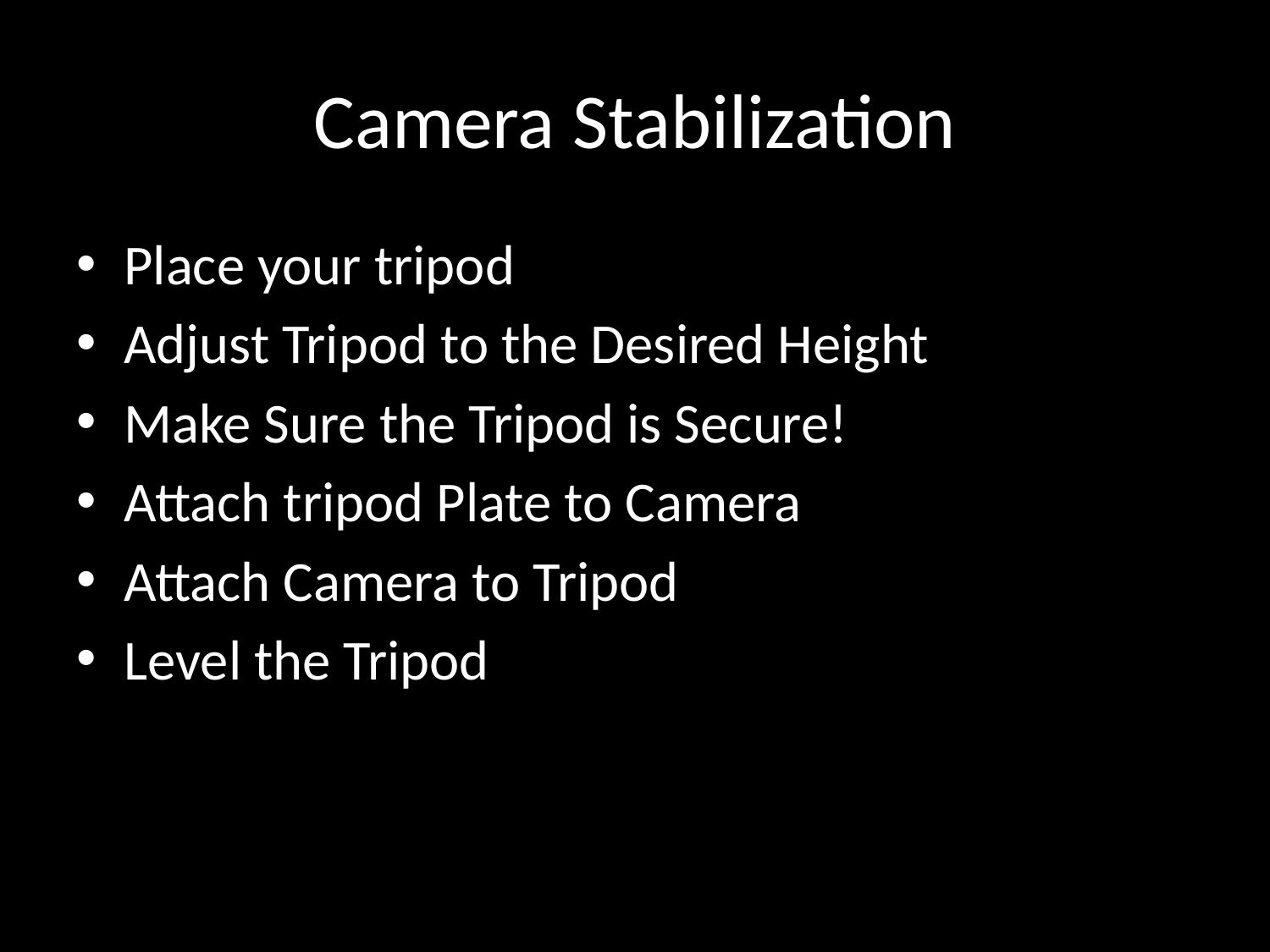

# Camera Stabilization
Place your tripod
Adjust Tripod to the Desired Height
Make Sure the Tripod is Secure!
Attach tripod Plate to Camera
Attach Camera to Tripod
Level the Tripod